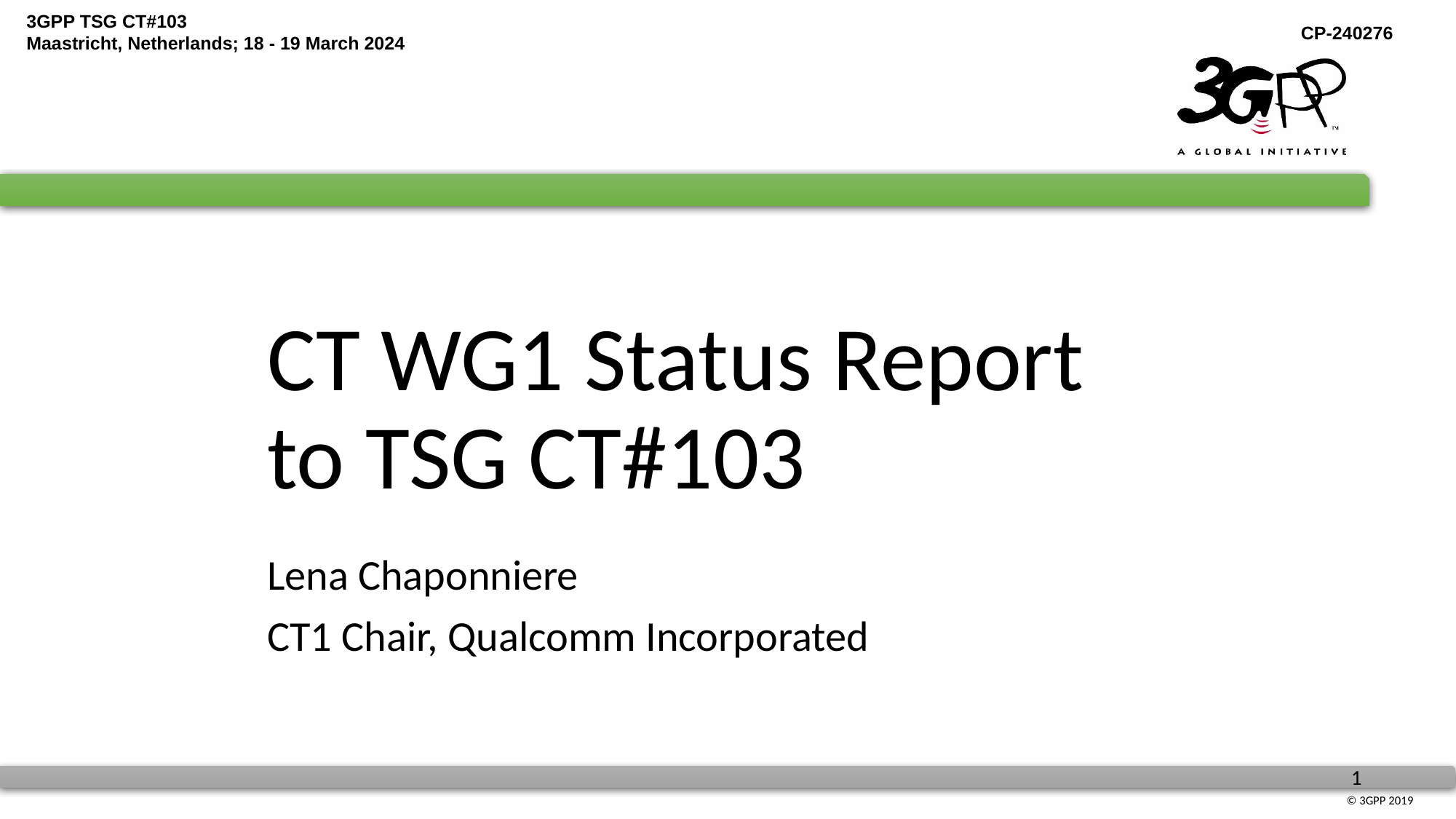

# CT WG1 Status Report to TSG CT#103
Lena Chaponniere
CT1 Chair, Qualcomm Incorporated